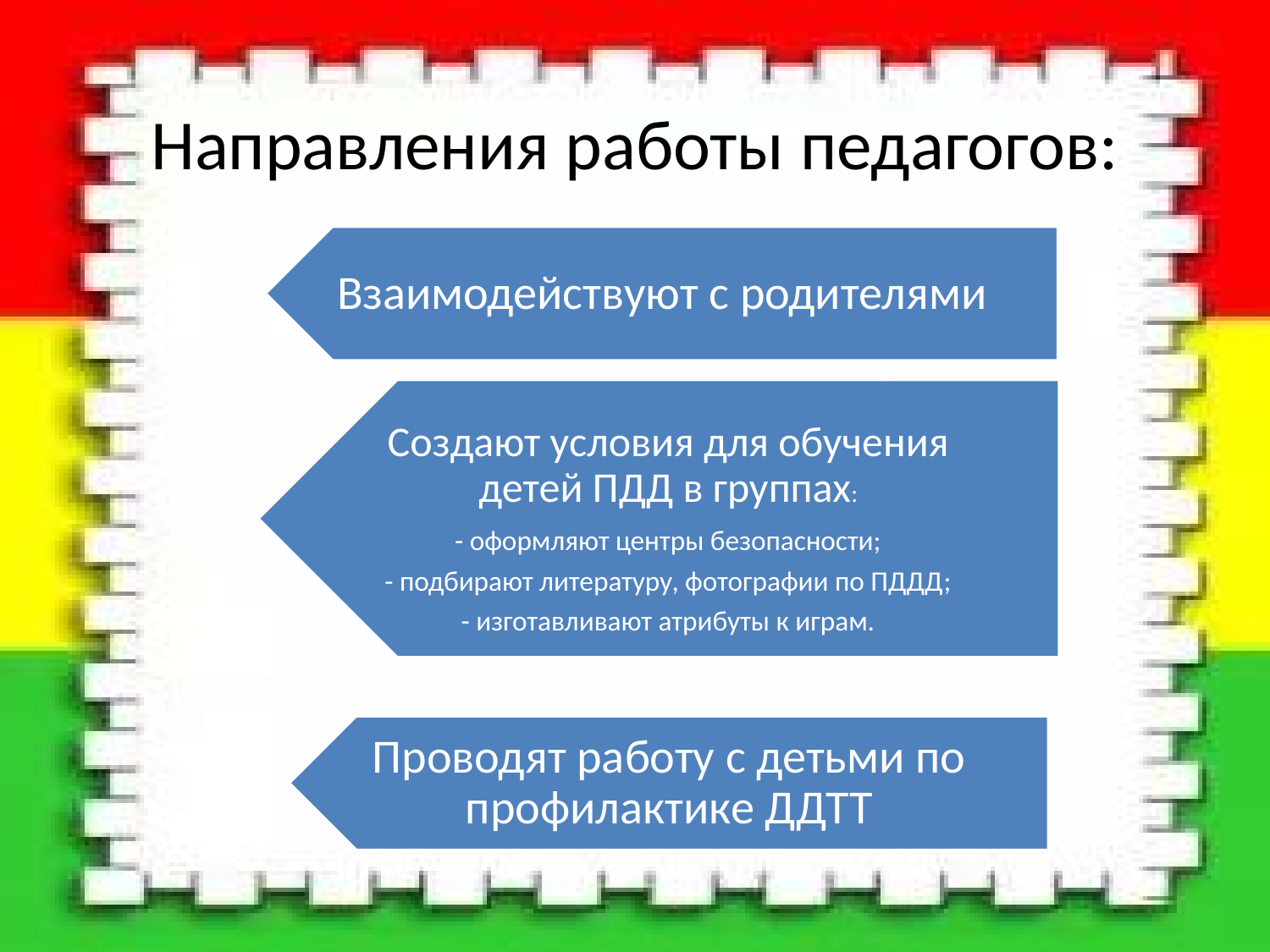

# Направления работы педагогов:
Взаимодействуют с родителями

Создают условия для обучения детей ПДД в группах:
- оформляют центры безопасности;
- подбирают литературу, фотографии по ПДДД;
- изготавливают атрибуты к играм.

Проводят работу с детьми по профилактике ДДТТ